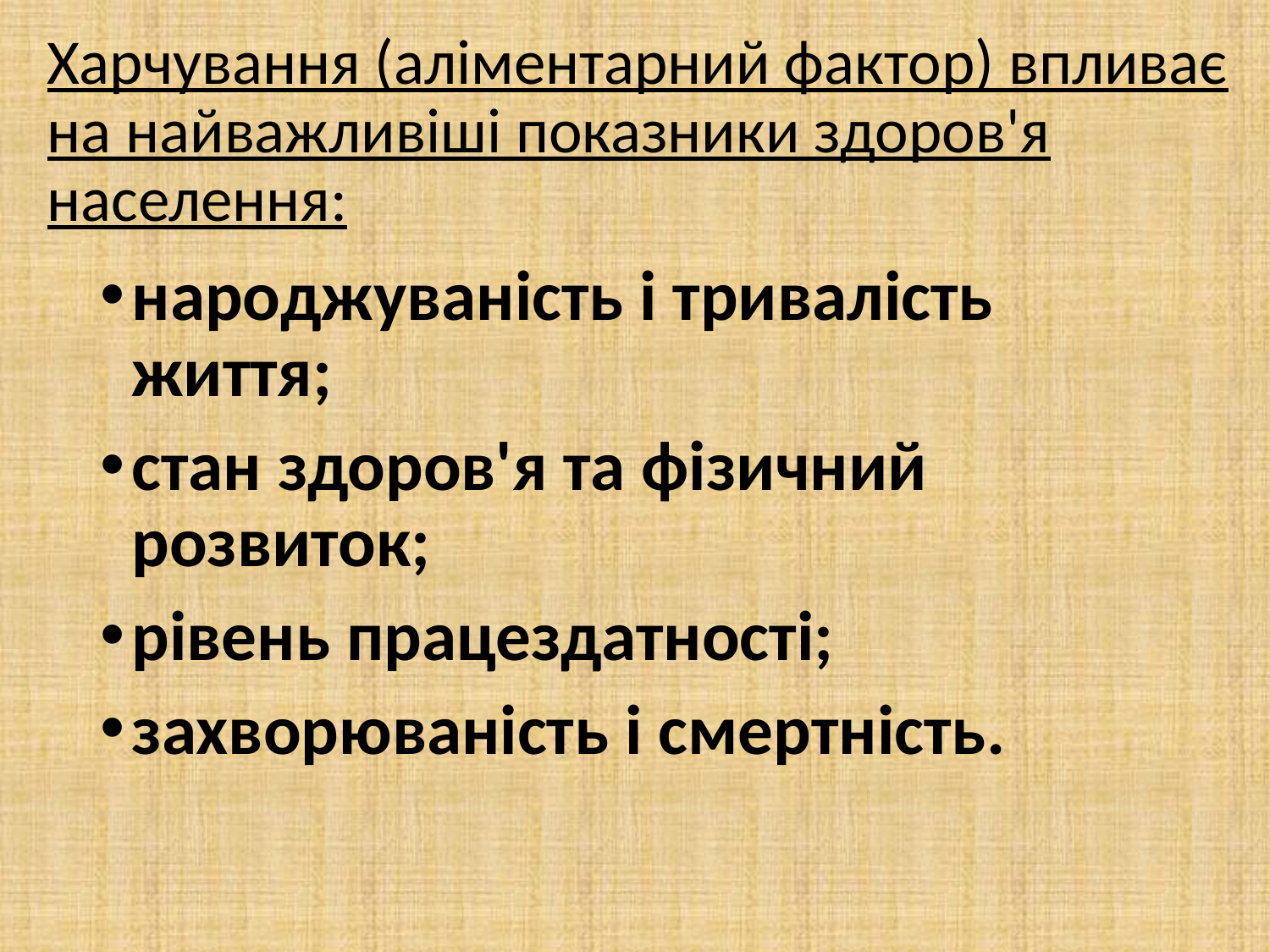

# Харчування (аліментарний фактор) впливає на найважливіші показники здоров'я населення:
народжуваність і тривалість життя;
стан здоров'я та фізичний розвиток;
рівень працездатності;
захворюваність і смертність.